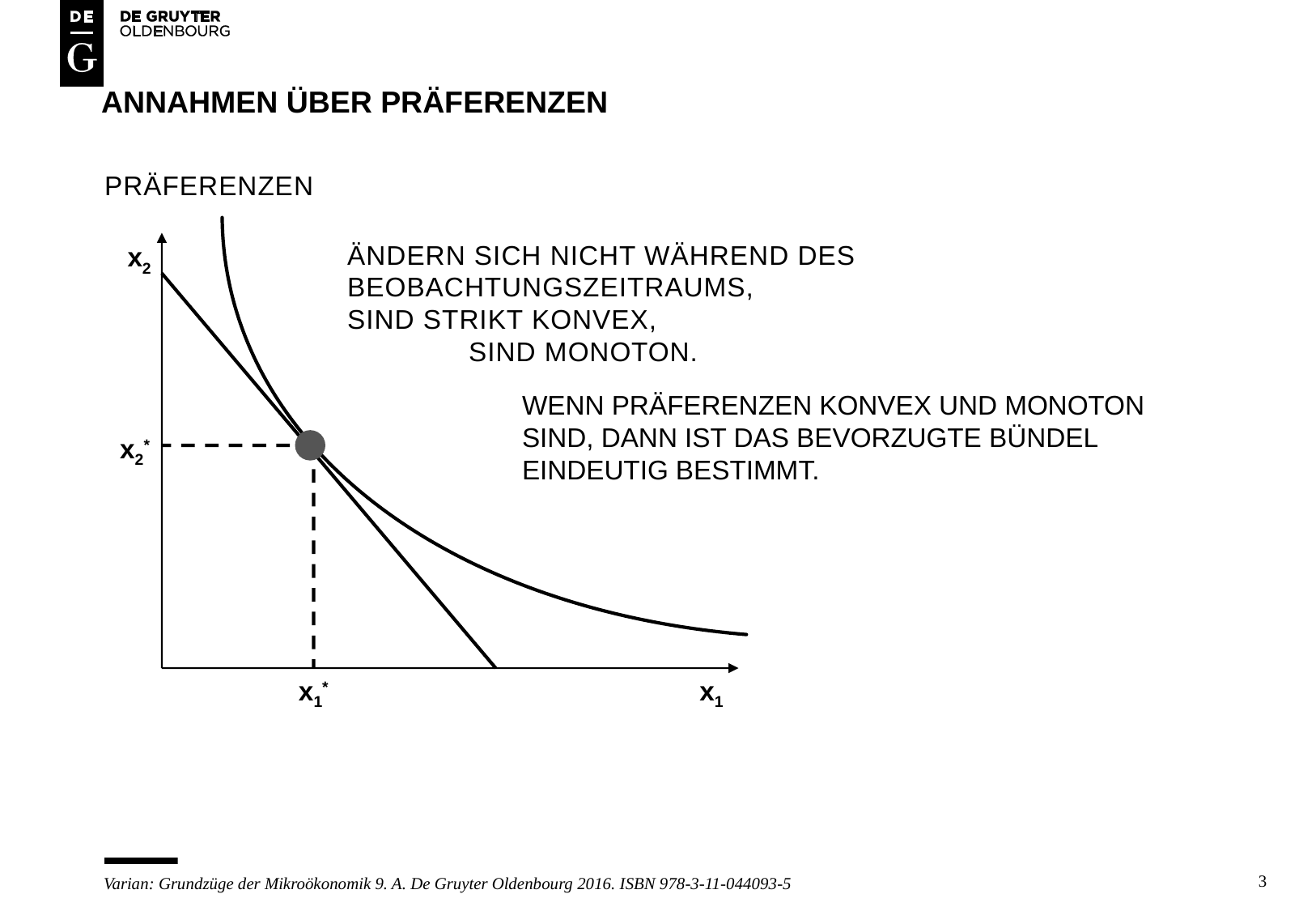

# Annahmen über präferenzen

Präferenzen
		ändern sich nicht während des 					beobachtungszeitraums,
		sind strikt konvex,                                                                                                 		sind monoton.

x2

WENN PRÄFERENZEN KONVEX UND MONOTON SIND, DANN IST DAS BEVORZUGTE BÜNDEL EINDEUTIG BESTIMMT.
x2*

x1*
x1
3
Varian: Grundzüge der Mikroökonomik 9. A. De Gruyter Oldenbourg 2016. ISBN 978-3-11-044093-5